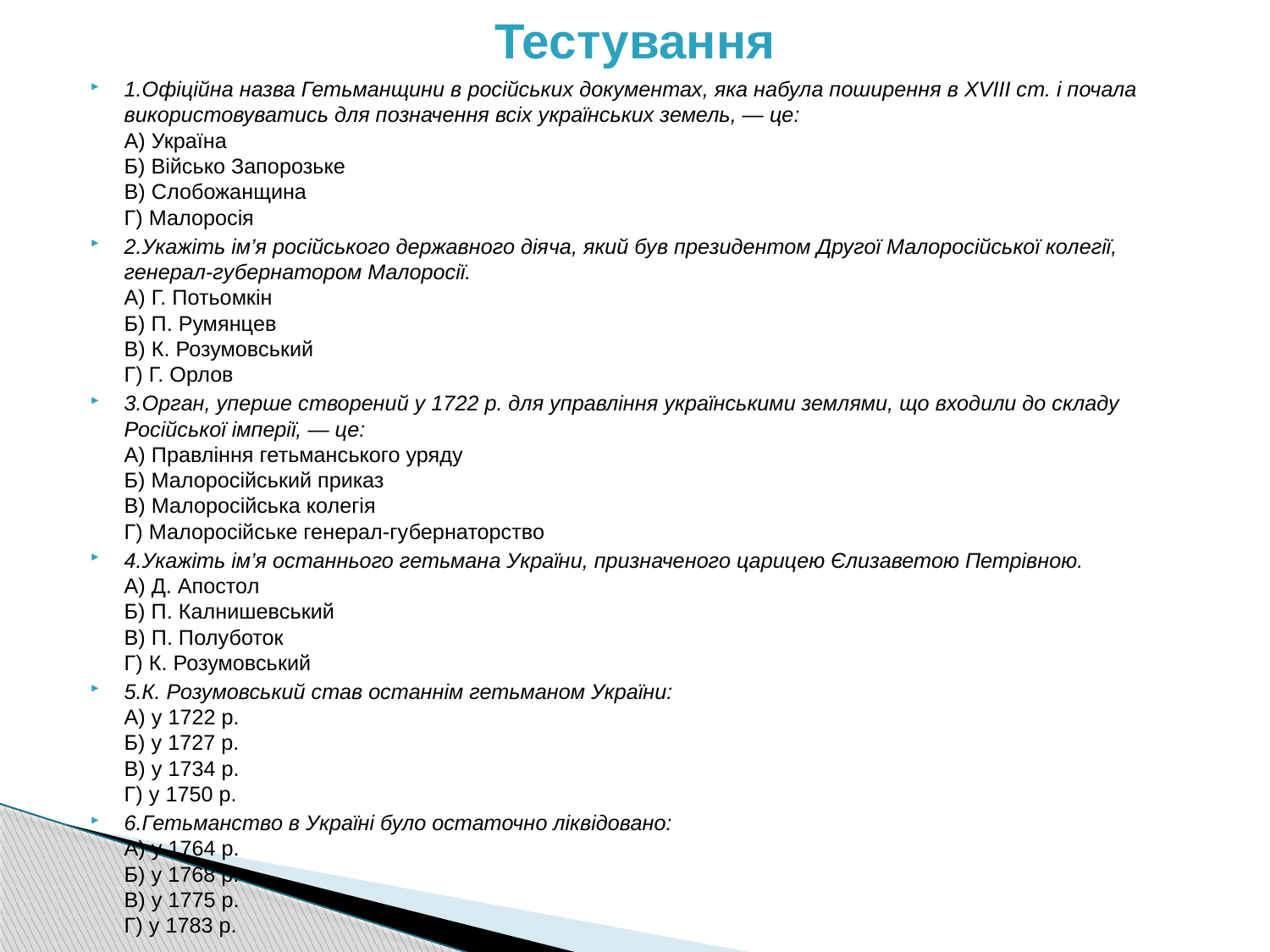

# Тестування
1.Офіційна назва Гетьманщини в російських документах, яка набула поширення в XVIII ст. і почала використовуватись для позначення всіх українських земель, — це:
А) Україна
Б) Військо Запорозьке
В) Слобожанщина
Г) Малоросія
2.Укажіть ім’я російського державного діяча, який був президентом Другої Малоросійської колегії, генерал-губернатором Малоросії.
А) Г. Потьомкін
Б) П. Румянцев
В) К. Розумовський
Г) Г. Орлов
3.Орган, уперше створений у 1722 р. для управління українськими землями, що входили до складу Російської імперії, — це:
А) Правління гетьманського уряду
Б) Малоросійський приказ
В) Малоросійська колегія
Г) Малоросійське генерал-губернаторство
4.Укажіть ім’я останнього гетьмана України, призначеного царицею Єлизаветою Петрівною.
А) Д. Апостол
Б) П. Калнишевський
В) П. Полуботок
Г) К. Розумовський
5.К. Розумовський став останнім гетьманом України:
А) у 1722 р.
Б) у 1727 р.
В) у 1734 р.
Г) у 1750 р.
6.Гетьманство в Україні було остаточно ліквідовано:
А) у 1764 р.
Б) у 1768 р.
В) у 1775 р.
Г) у 1783 р.